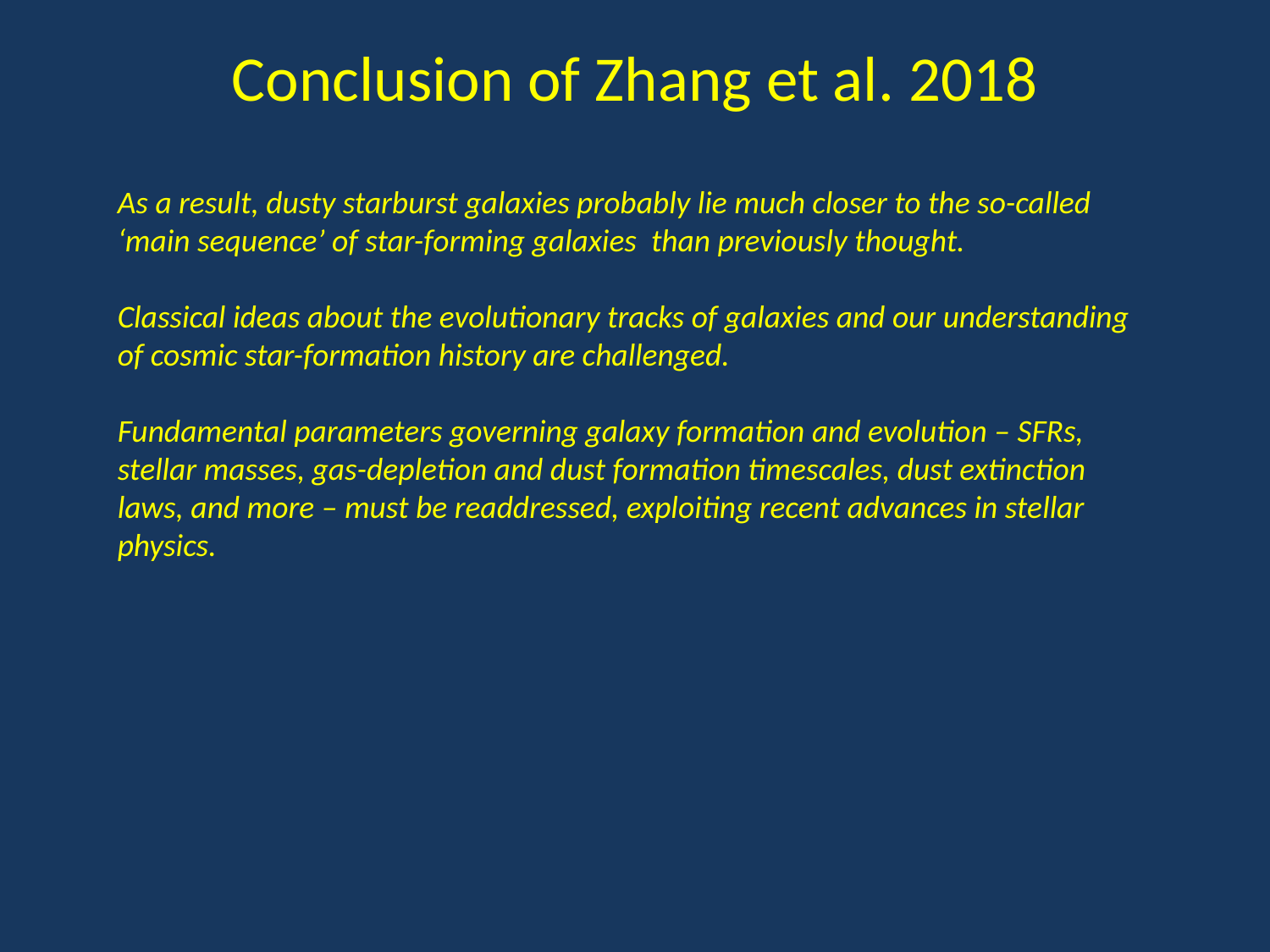

# Conclusion of Zhang et al. 2018
As a result, dusty starburst galaxies probably lie much closer to the so-called ‘main sequence’ of star-forming galaxies  than previously thought.

Classical ideas about the evolutionary tracks of galaxies and our understanding of cosmic star-formation history are challenged.

Fundamental parameters governing galaxy formation and evolution – SFRs, stellar masses, gas-depletion and dust formation timescales, dust extinction laws, and more – must be readdressed, exploiting recent advances in stellar physics.